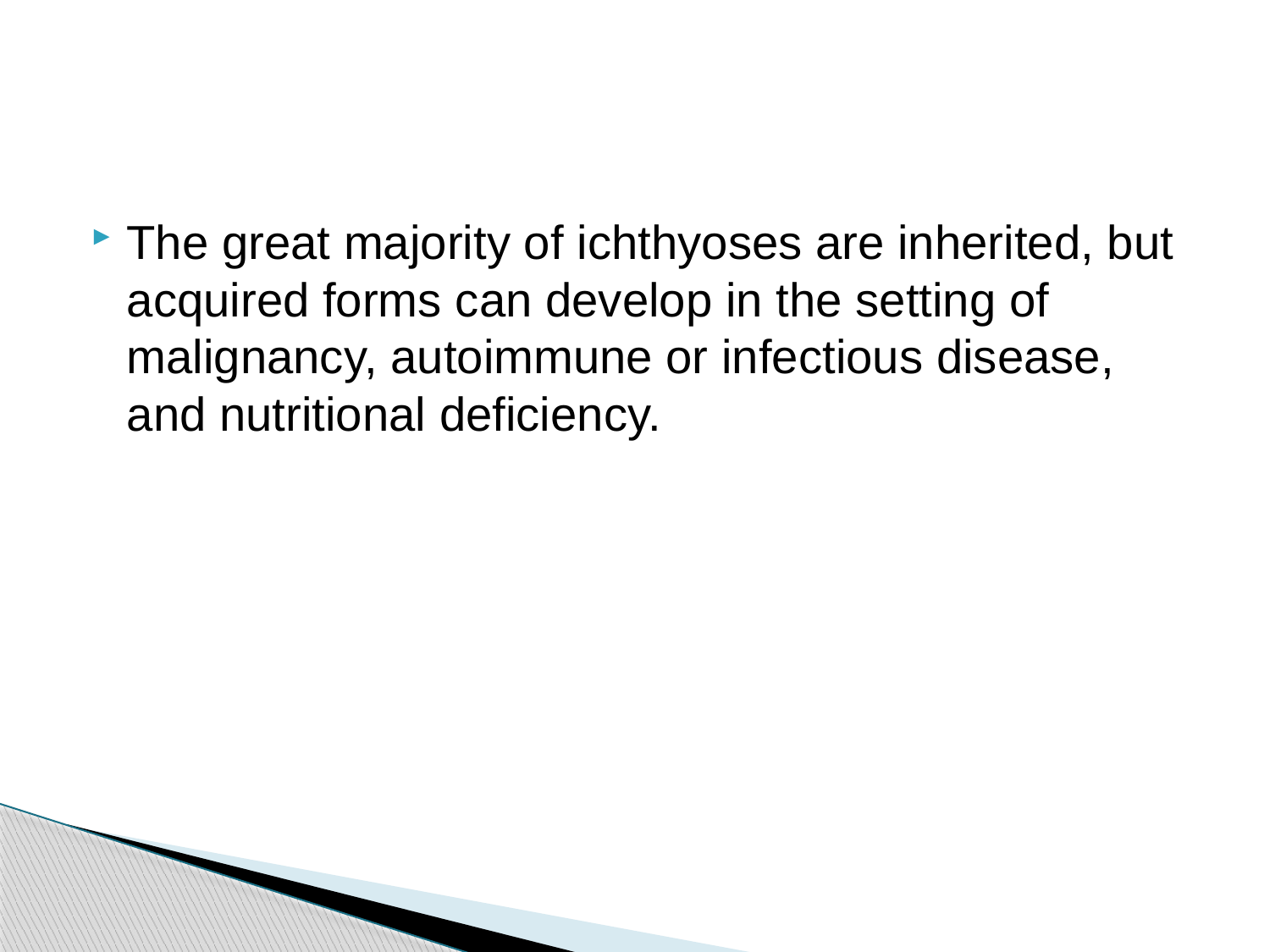

#
The great majority of ichthyoses are inherited, but acquired forms can develop in the setting of malignancy, autoimmune or infectious disease, and nutritional deficiency.